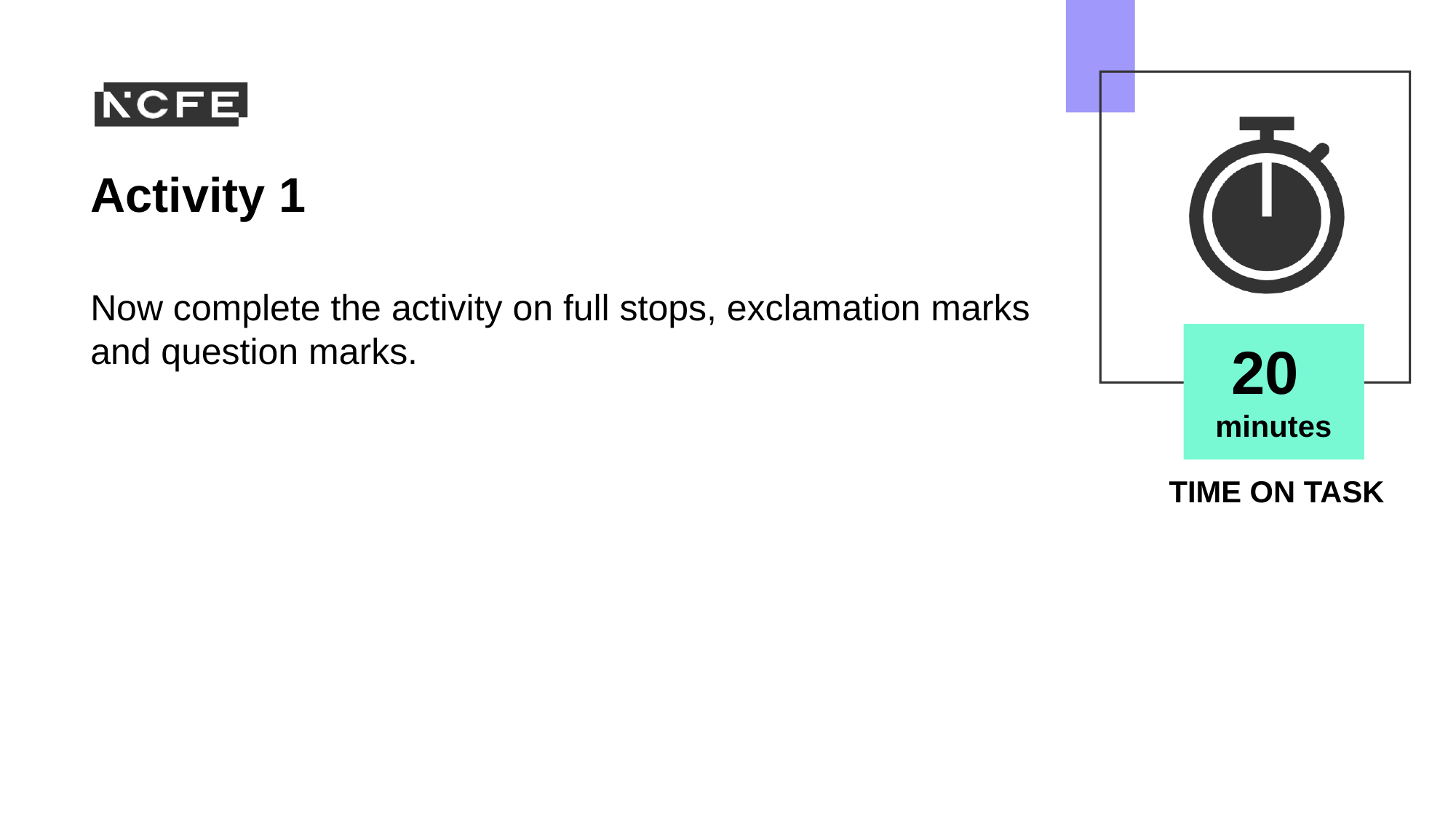

# Activity 1
Now complete the activity on full stops, exclamation marks and question marks.
20
minutes